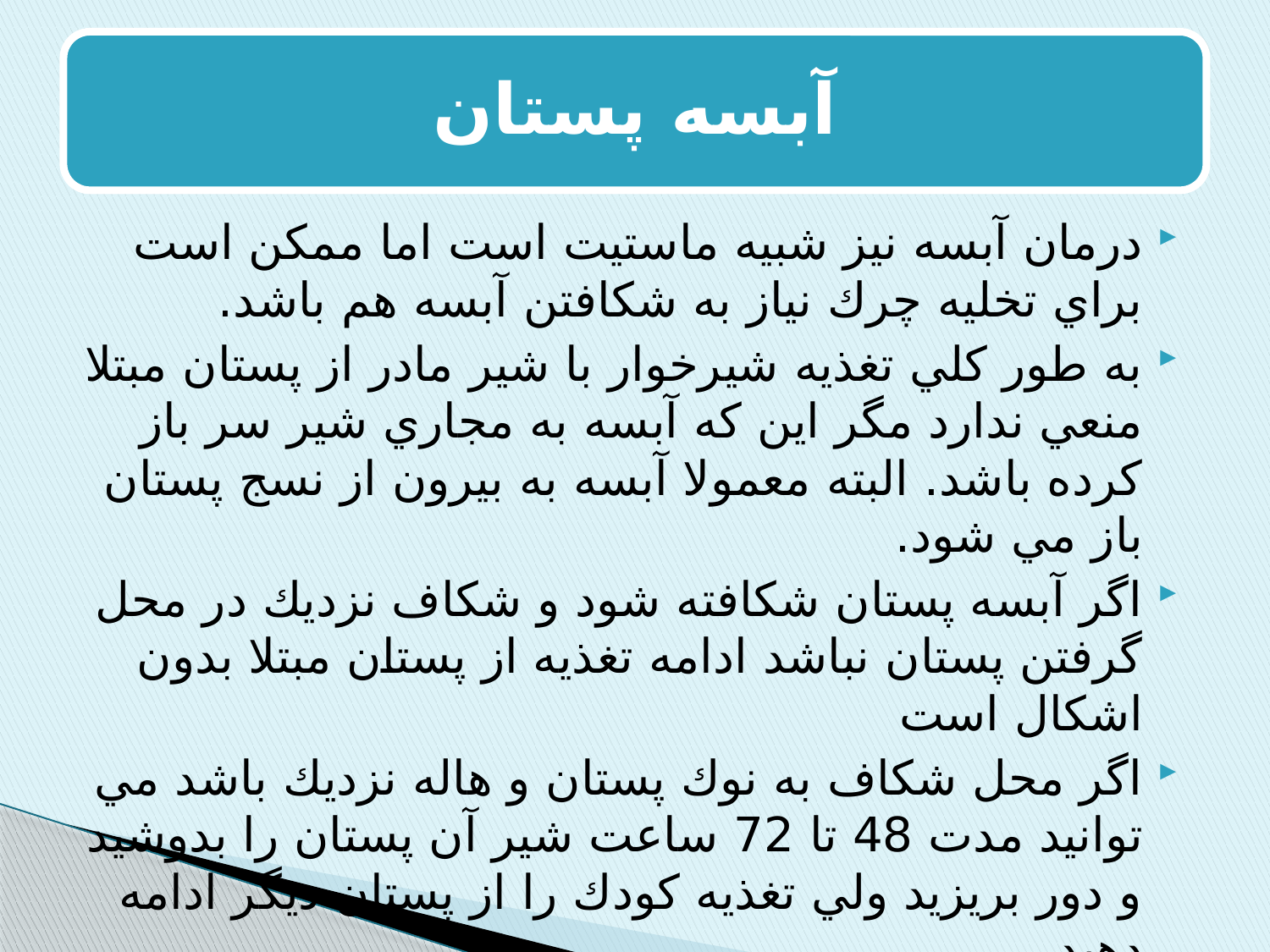

آبسه پستان

درمان آبسه نيز شبيه ماستيت است اما ممكن است براي تخليه چرك نياز به شكافتن آبسه هم باشد.
به طور كلي تغذيه شيرخوار با شير مادر‌ از پستان مبتلا منعي ندارد مگر اين كه آبسه به مجاري شير سر باز كرده باشد. البته معمولا آبسه به بيرون از نسج پستان باز مي شود.
اگر آبسه پستان شكافته شود و شكاف نزديك در محل گرفتن پستان نباشد ادامه تغذيه از پستان مبتلا بدون اشكال است
اگر محل شكاف به نوك پستان و هاله نزديك باشد مي توانید مدت 48 تا 72 ساعت شير آن پستان را بدوشید و دور بريزید ولي تغذيه كودك را از پستان ديگر ادامه دهید.